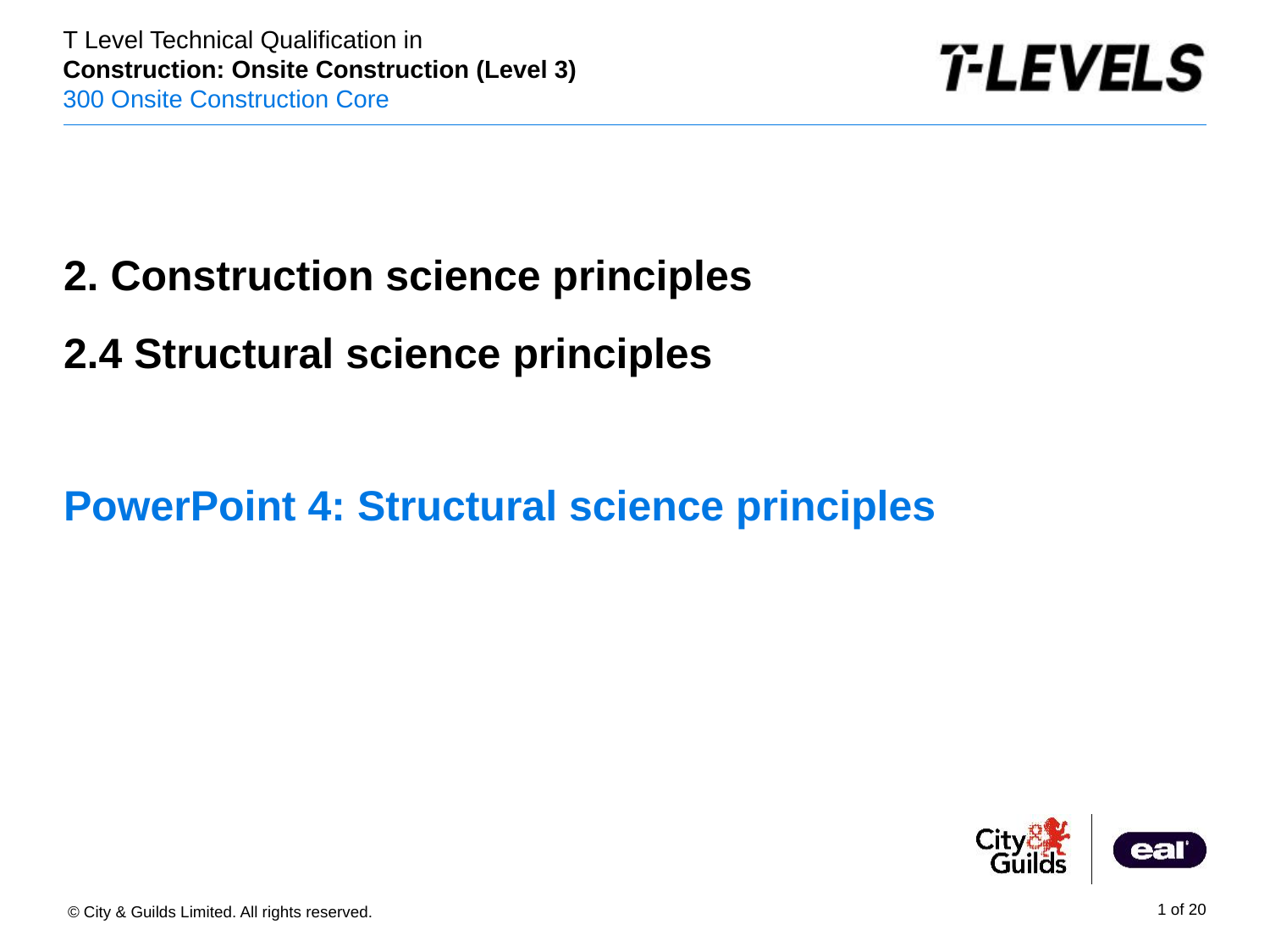

2. Construction science principles

# 2.4 Structural science principles PowerPoint 4: Structural science principles